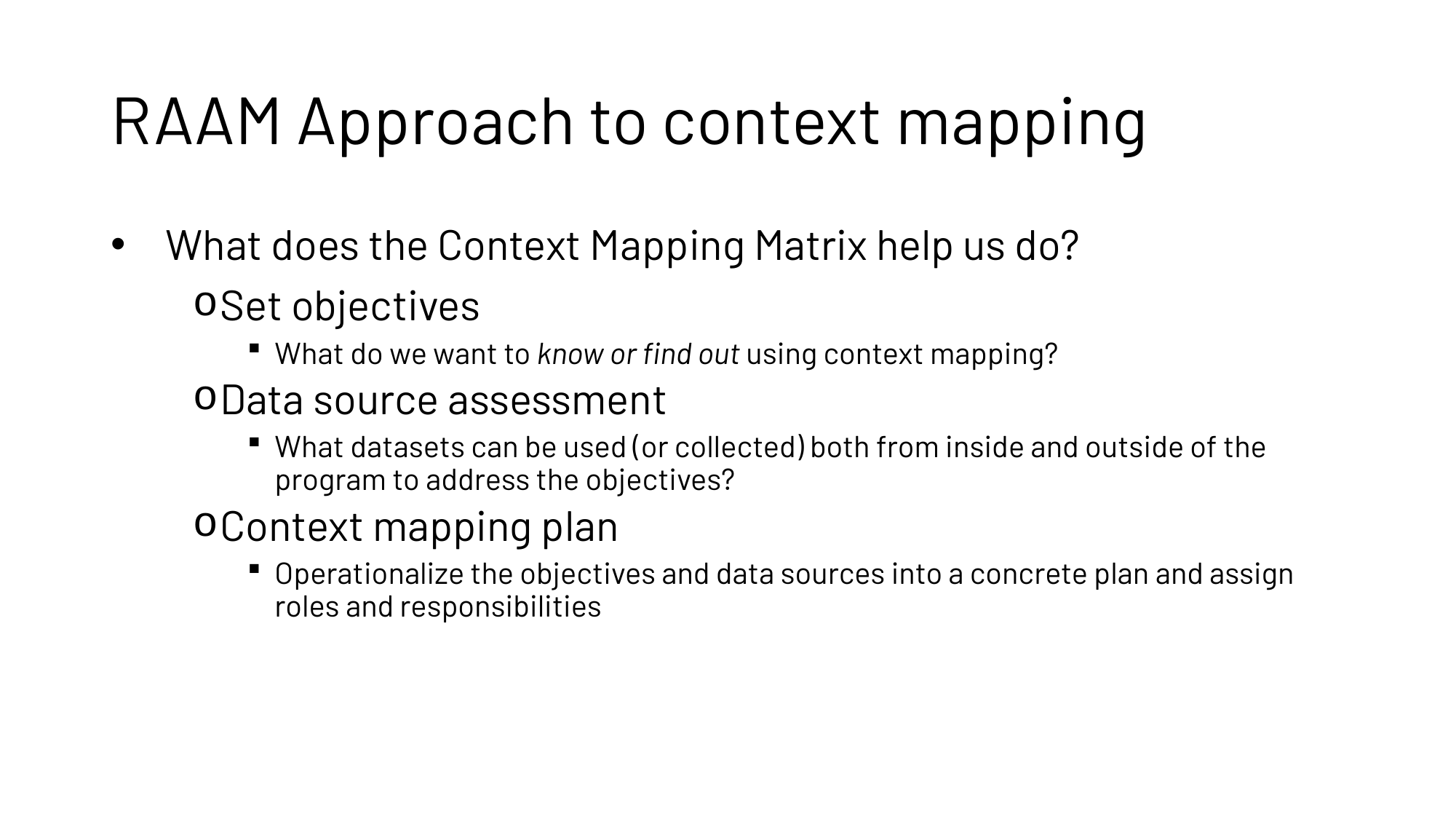

# RAAM Approach to context mapping
What does the Context Mapping Matrix help us do?
Set objectives
What do we want to know or find out using context mapping?
Data source assessment
What datasets can be used (or collected) both from inside and outside of the program to address the objectives?
Context mapping plan
Operationalize the objectives and data sources into a concrete plan and assign roles and responsibilities